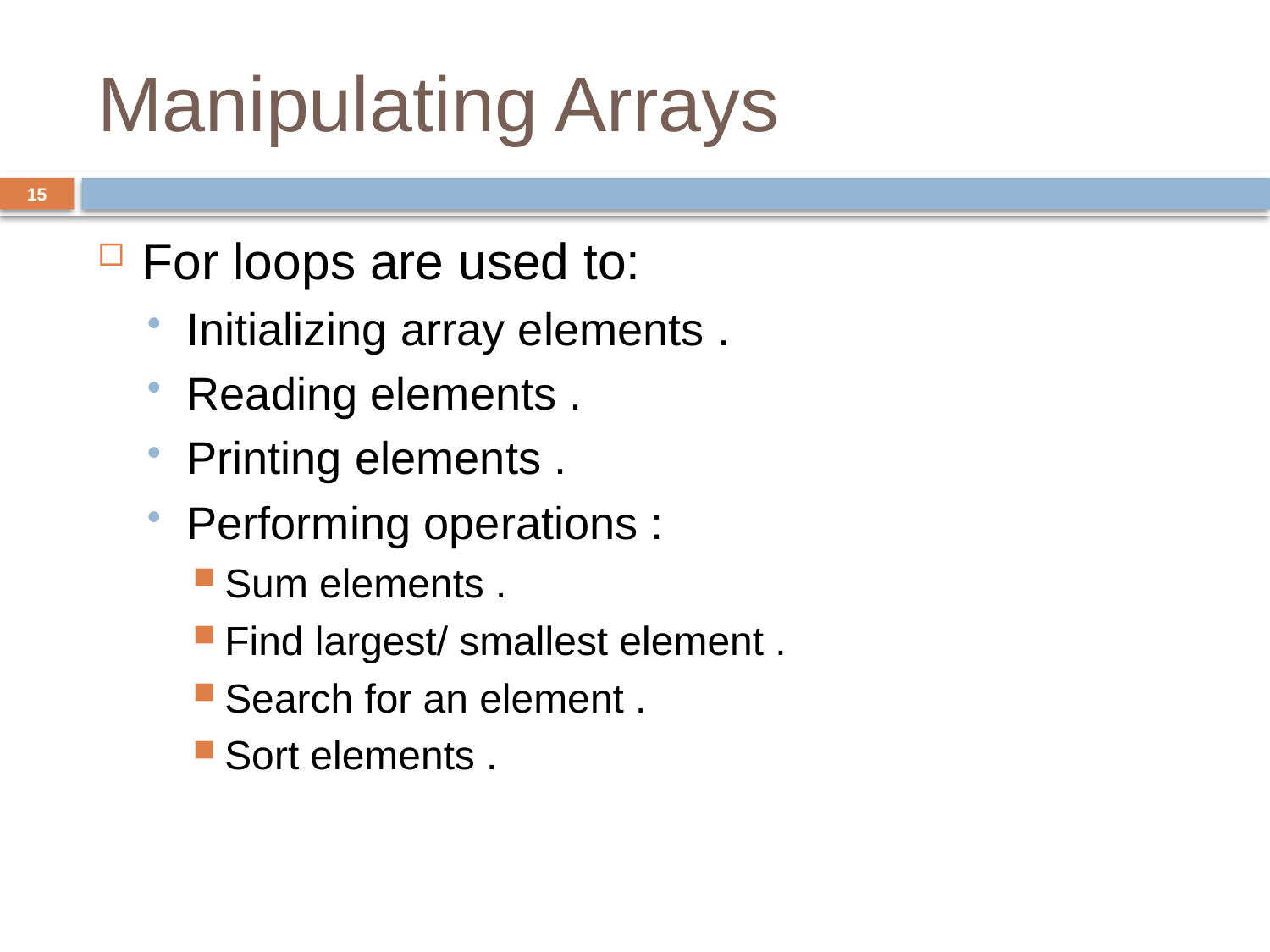

# Manipulating Arrays
15
For loops are used to:
Initializing array elements .
Reading elements .
Printing elements .
Performing operations :
Sum elements .
Find largest/ smallest element .
Search for an element .
Sort elements .